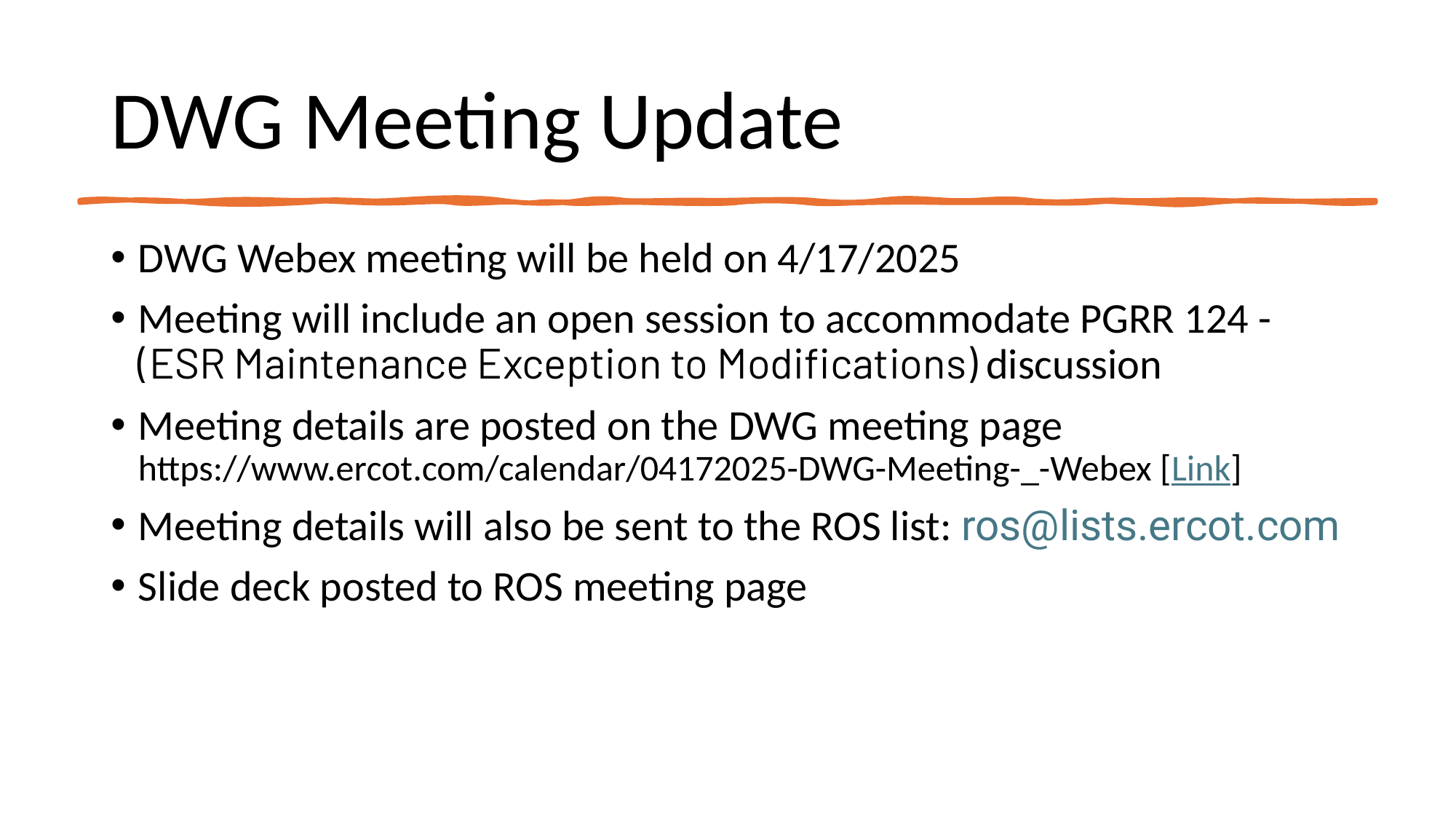

# DWG Meeting Update

DWG Webex meeting will be held on 4/17/2025
Meeting will include an open session to accommodate PGRR 124 -(ESR Maintenance Exception to Modifications) discussion
Meeting details are posted on the DWG meeting page https://www.ercot.com/calendar/04172025-DWG-Meeting-_-Webex [Link]
Meeting details will also be sent to the ROS list: ros@lists.ercot.com
Slide deck posted to ROS meeting page